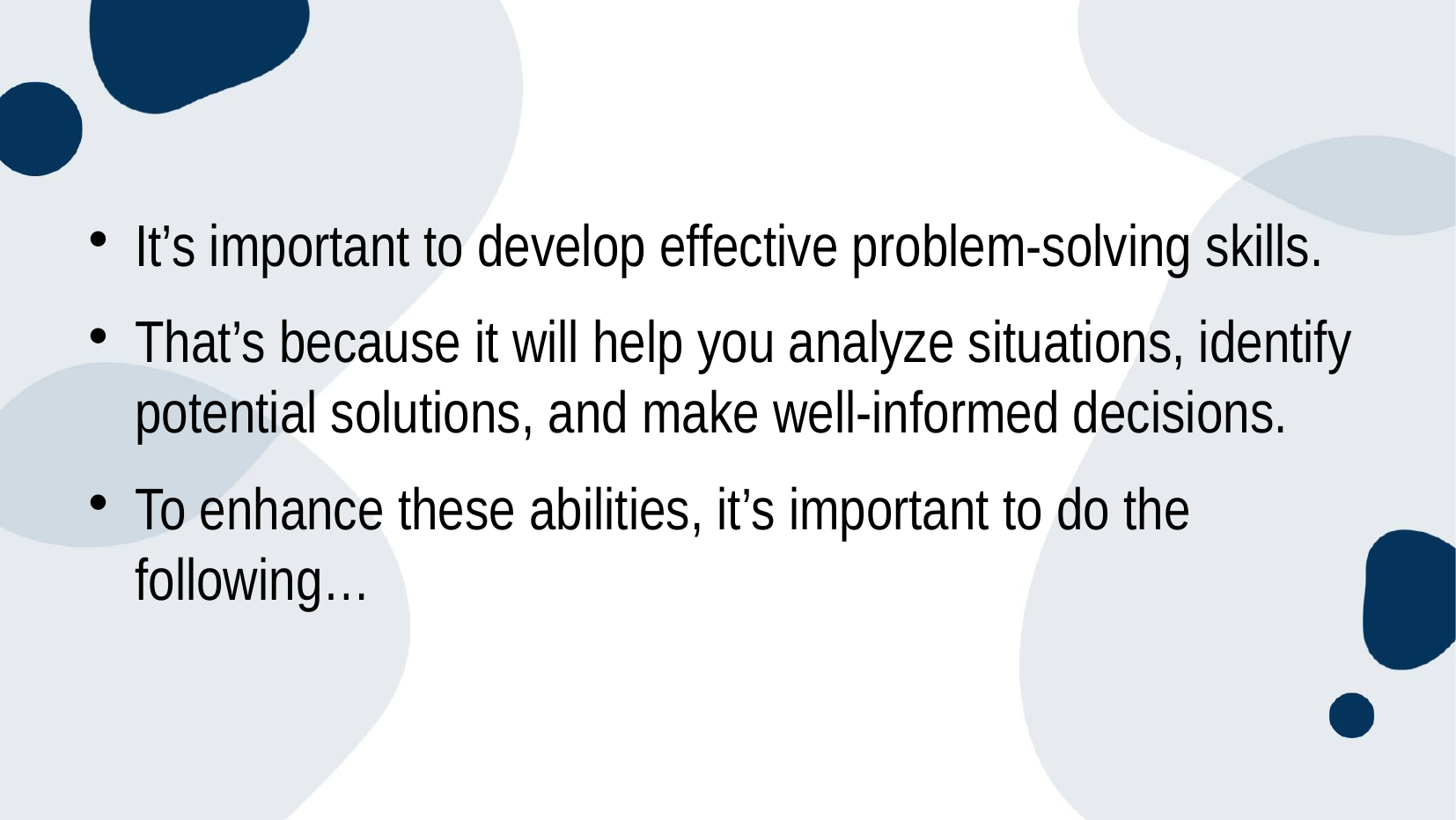

#
It’s important to develop effective problem-solving skills.
That’s because it will help you analyze situations, identify potential solutions, and make well-informed decisions.
To enhance these abilities, it’s important to do the following…